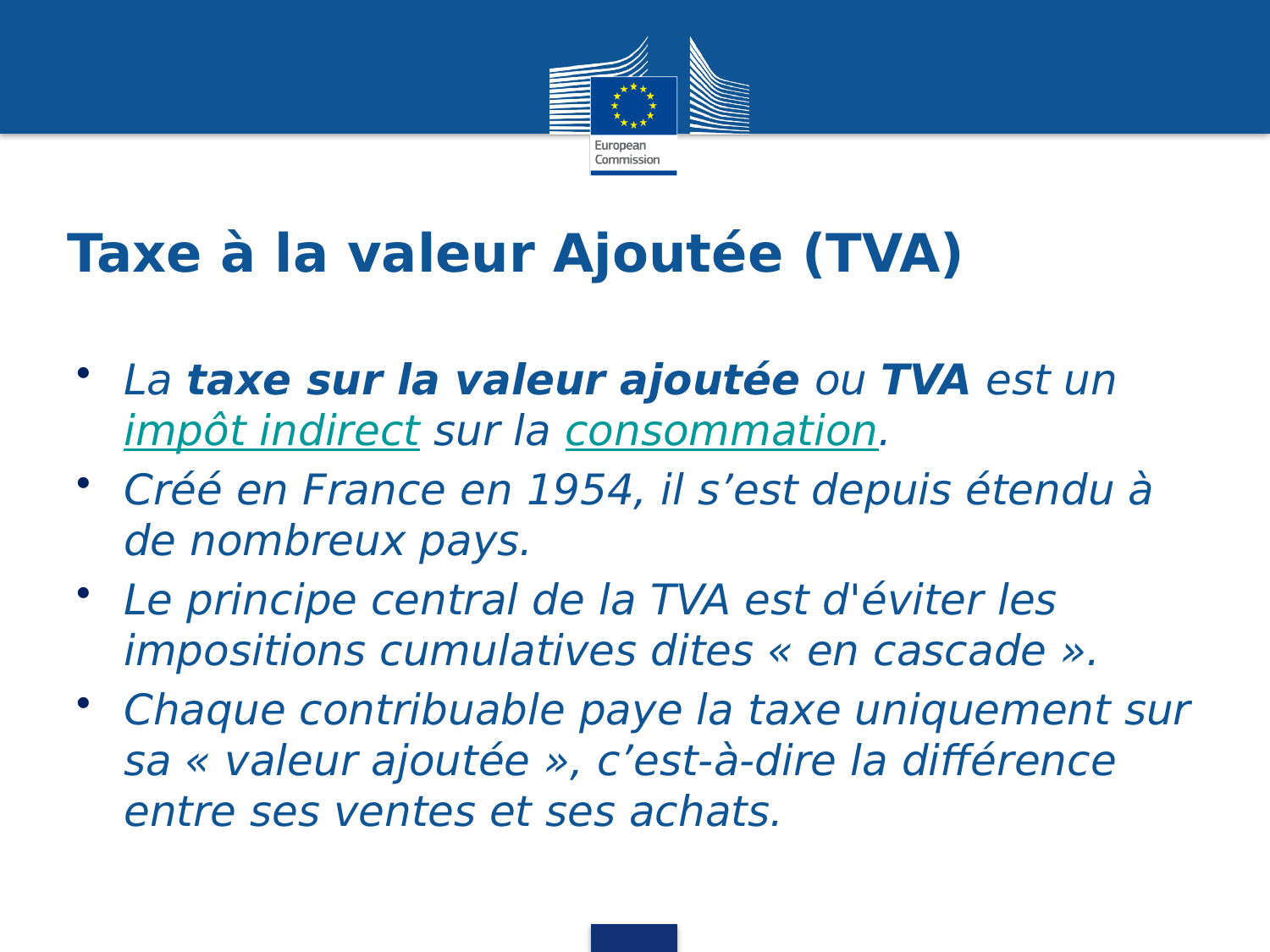

# Taxe à la valeur Ajoutée (TVA)
La taxe sur la valeur ajoutée ou TVA est un impôt indirect sur la consommation.
Créé en France en 1954, il s’est depuis étendu à de nombreux pays.
Le principe central de la TVA est d'éviter les impositions cumulatives dites « en cascade ».
Chaque contribuable paye la taxe uniquement sur sa « valeur ajoutée », c’est-à-dire la différence entre ses ventes et ses achats.